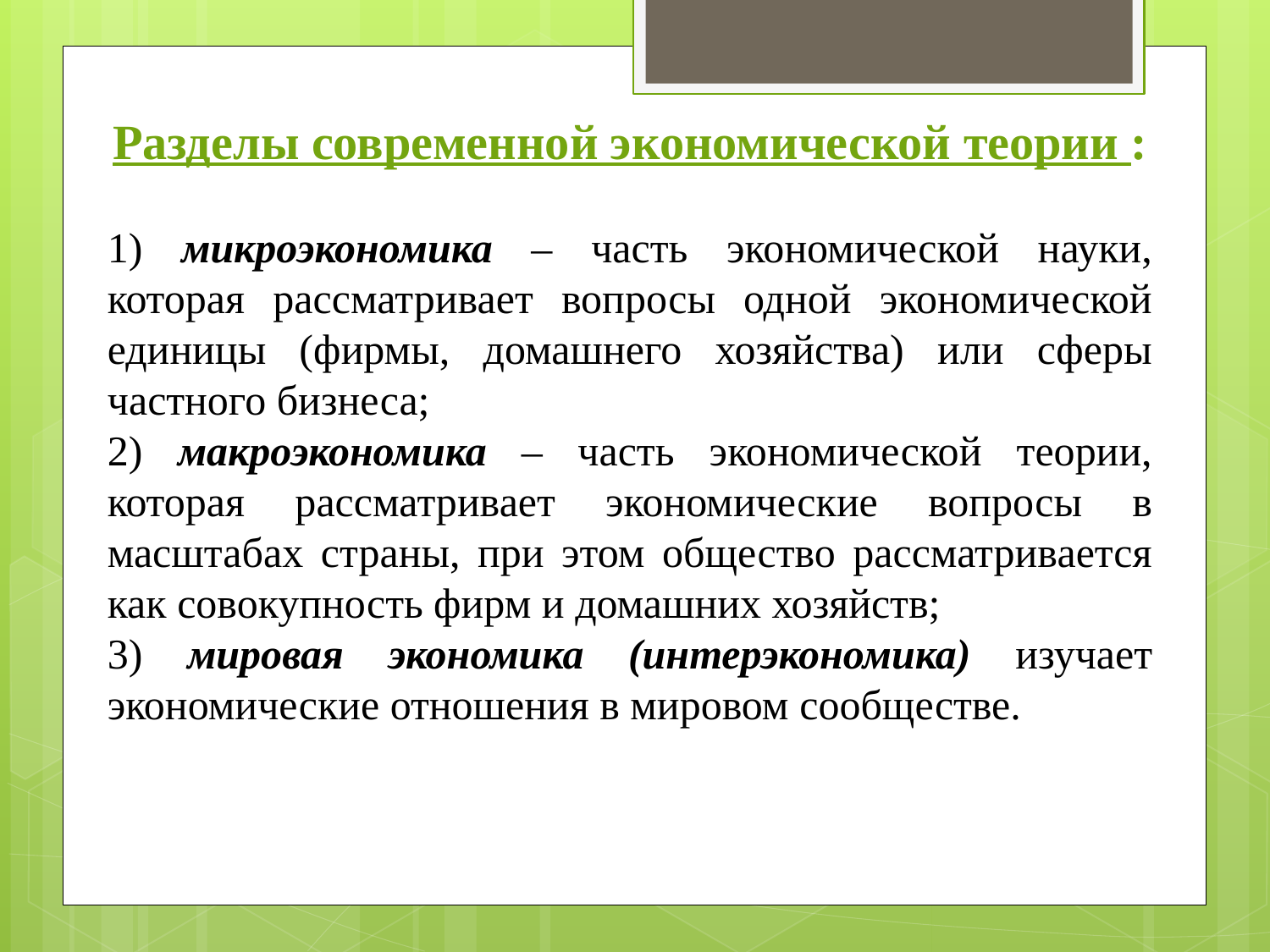

Разделы современной экономической теории :

1) микроэкономика – часть экономической науки, которая рассматривает вопросы одной экономической единицы (фирмы, домашнего хозяйства) или сферы частного бизнеса;
2) макроэкономика – часть экономической теории, которая рассматривает экономические вопросы в масштабах страны, при этом общество рассматривается как совокупность фирм и домашних хозяйств;
3) мировая экономика (интерэкономика) изучает экономические отношения в мировом сообществе.